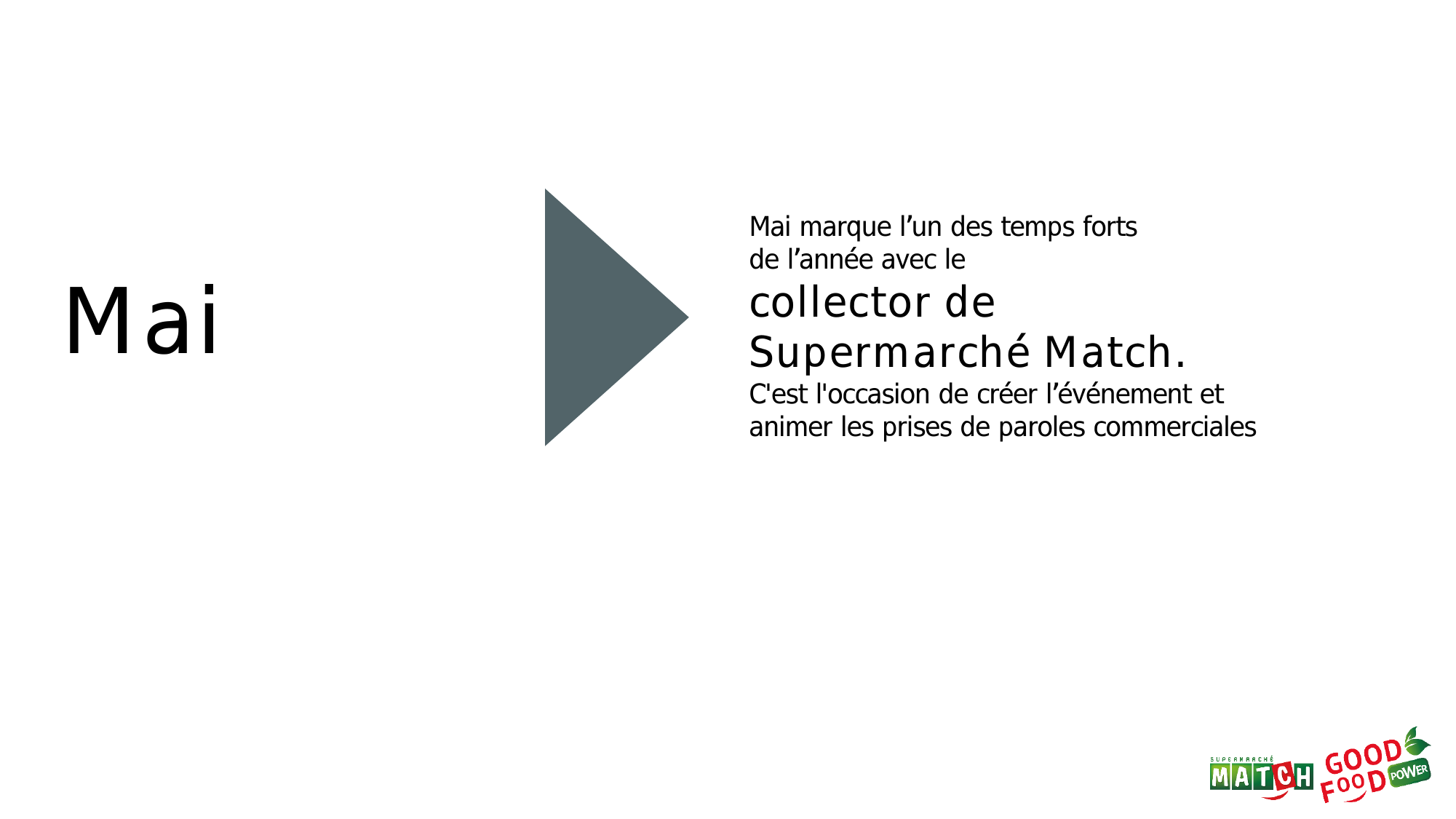

Mai marque l’un des temps forts
de l’année avec le
collector de Supermarché Match.
C'est l'occasion de créer l’événement et animer les prises de paroles commerciales

Mai